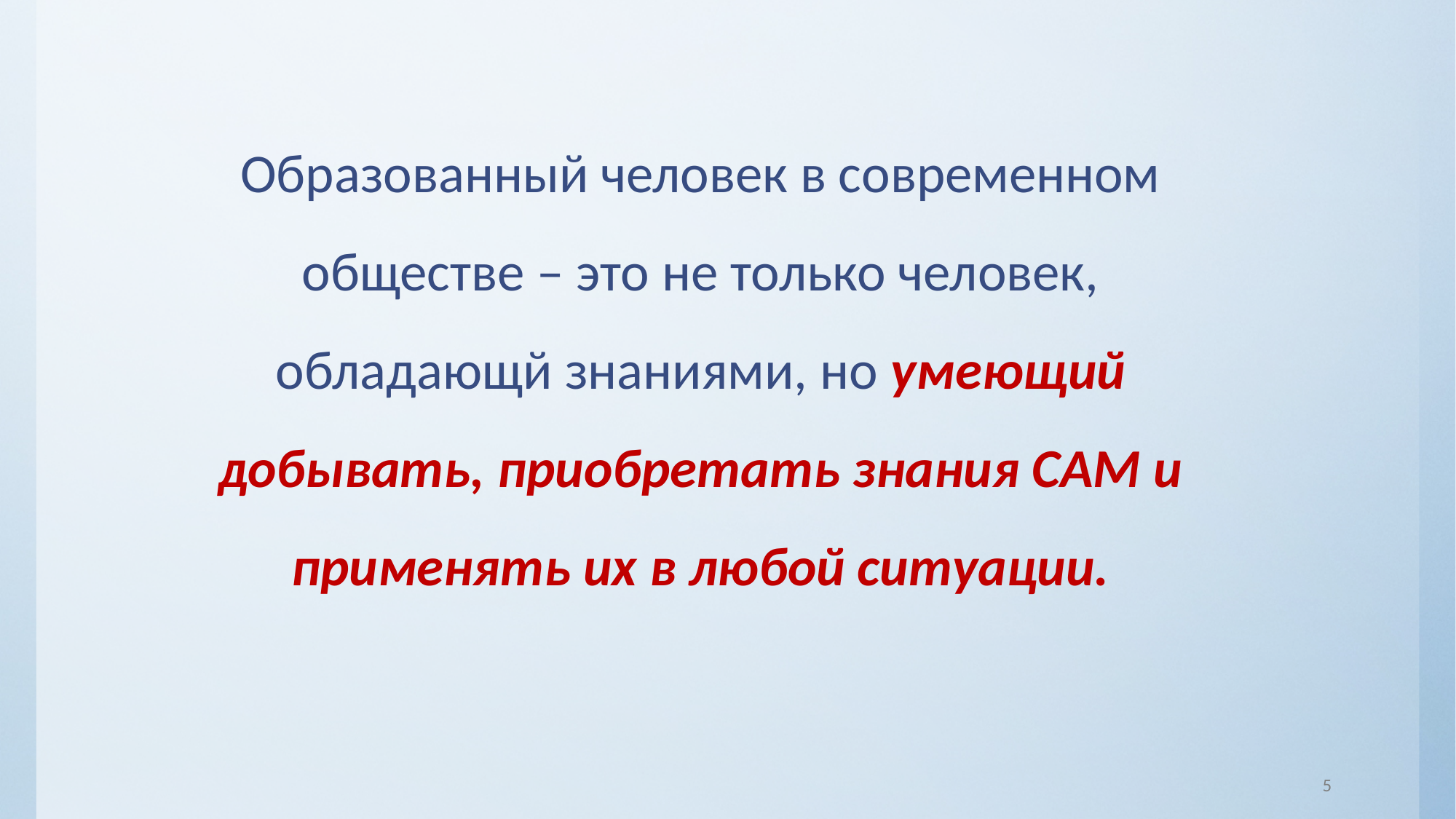

Образованный человек в современном обществе – это не только человек, обладающй знаниями, но умеющий добывать, приобретать знания САМ и применять их в любой ситуации.

5